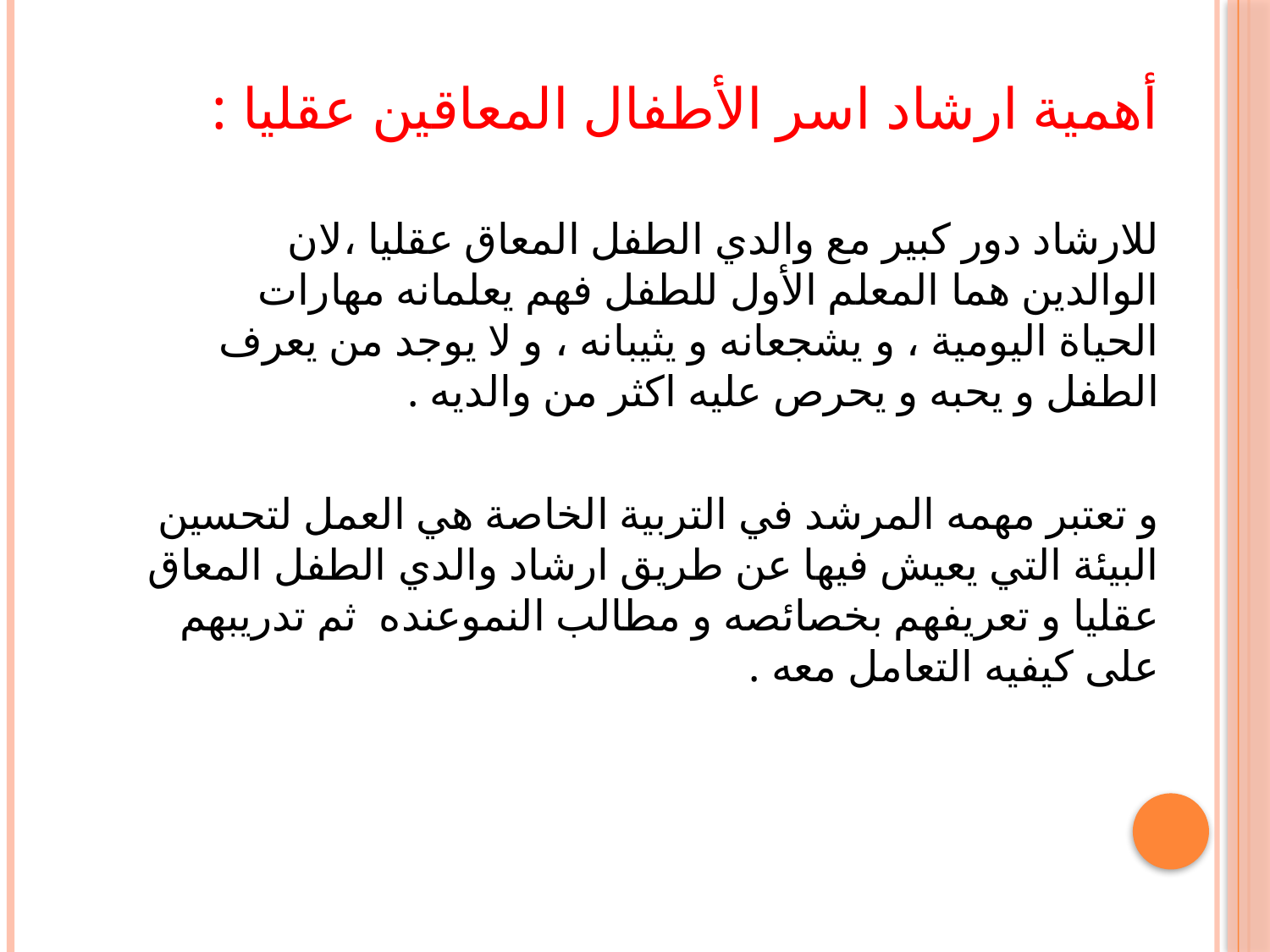

أهمية ارشاد اسر الأطفال المعاقين عقليا :

للارشاد دور كبير مع والدي الطفل المعاق عقليا ،لان الوالدين هما المعلم الأول للطفل فهم يعلمانه مهارات الحياة اليومية ، و يشجعانه و يثيبانه ، و لا يوجد من يعرف الطفل و يحبه و يحرص عليه اكثر من والديه .

و تعتبر مهمه المرشد في التربية الخاصة هي العمل لتحسين البيئة التي يعيش فيها عن طريق ارشاد والدي الطفل المعاق عقليا و تعريفهم بخصائصه و مطالب النموعنده  ثم تدريبهم على كيفيه التعامل معه .